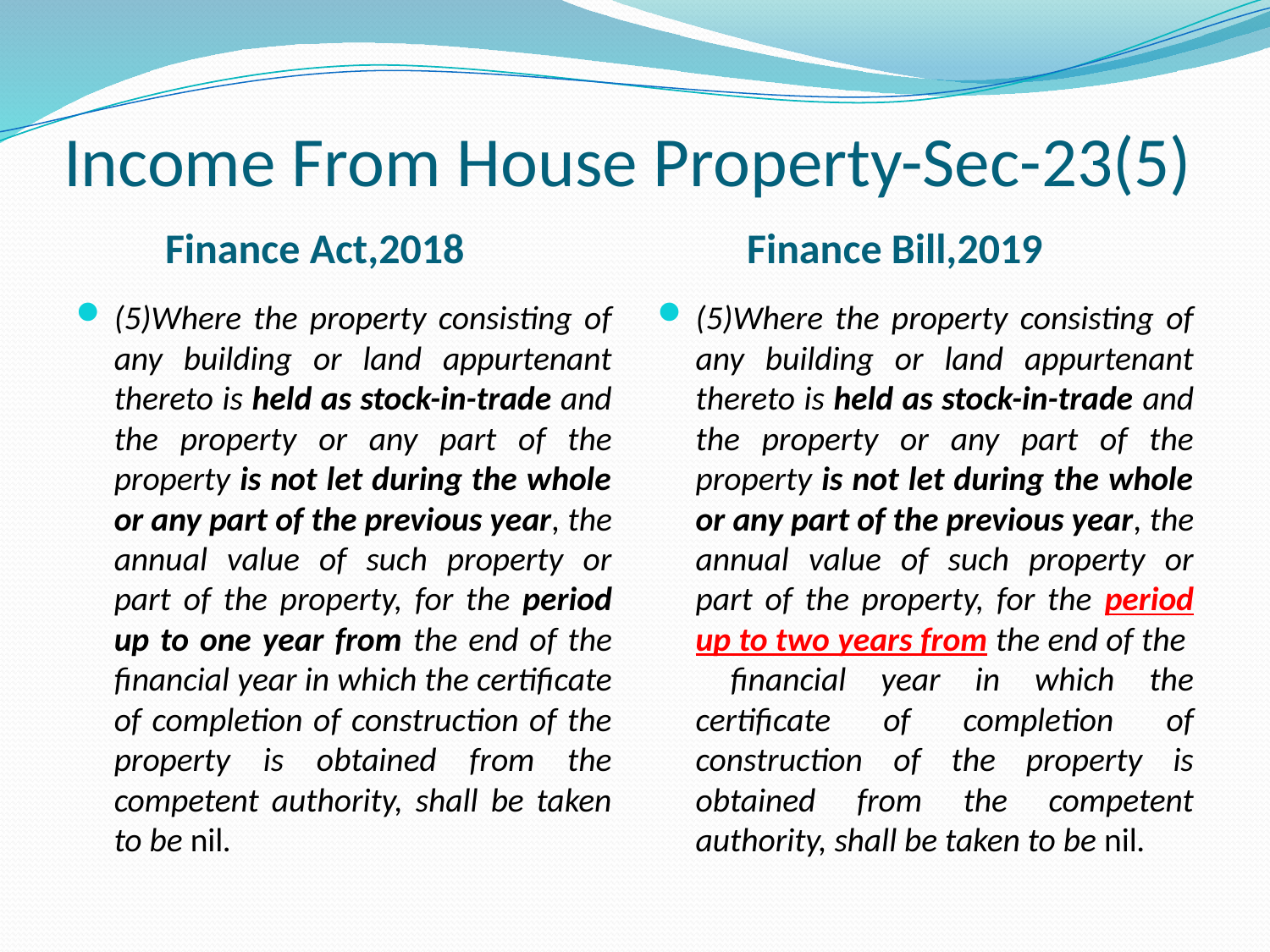

# Income From House Property-Sec-23(5)
          Finance Act,2018
          Finance Bill,2019
(5)Where the property consisting of any building or land appurtenant thereto is held as stock-in-trade and the property or any part of the property is not let during the whole or any part of the previous year, the annual value of such property or part of the property, for the period up to one year from the end of the financial year in which the certificate of completion of construction of the property is obtained from the competent authority, shall be taken to be nil.

(5)Where the property consisting of any building or land appurtenant thereto is held as stock-in-trade and the property or any part of the property is not let during the whole or any part of the previous year, the annual value of such property or part of the property, for the period up to two years from the end of the   financial year in which the certificate of completion of construction of the property is obtained from the competent authority, shall be taken to be nil.